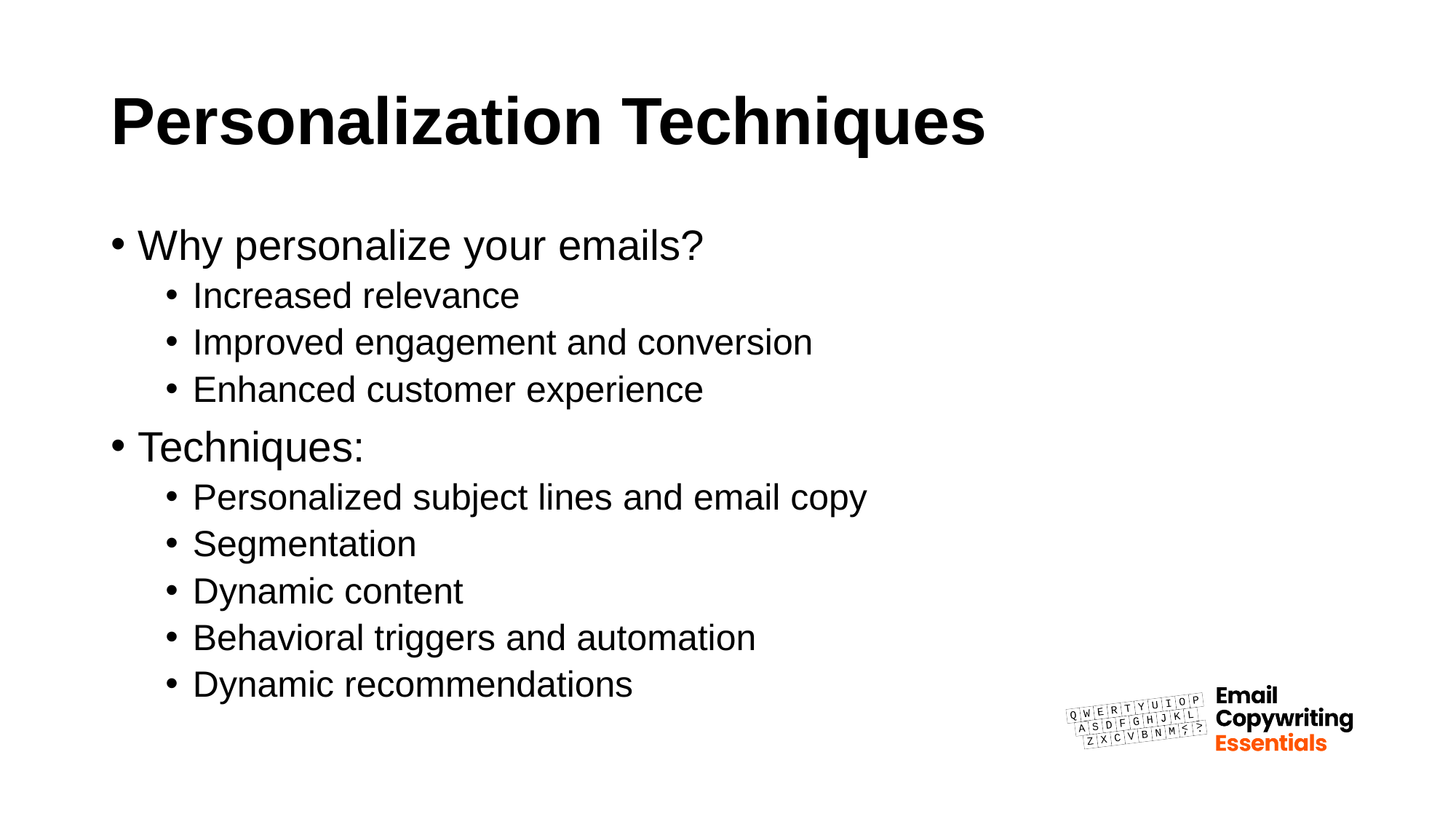

# Personalization Techniques
Why personalize your emails?
Increased relevance
Improved engagement and conversion
Enhanced customer experience
Techniques:
Personalized subject lines and email copy
Segmentation
Dynamic content
Behavioral triggers and automation
Dynamic recommendations